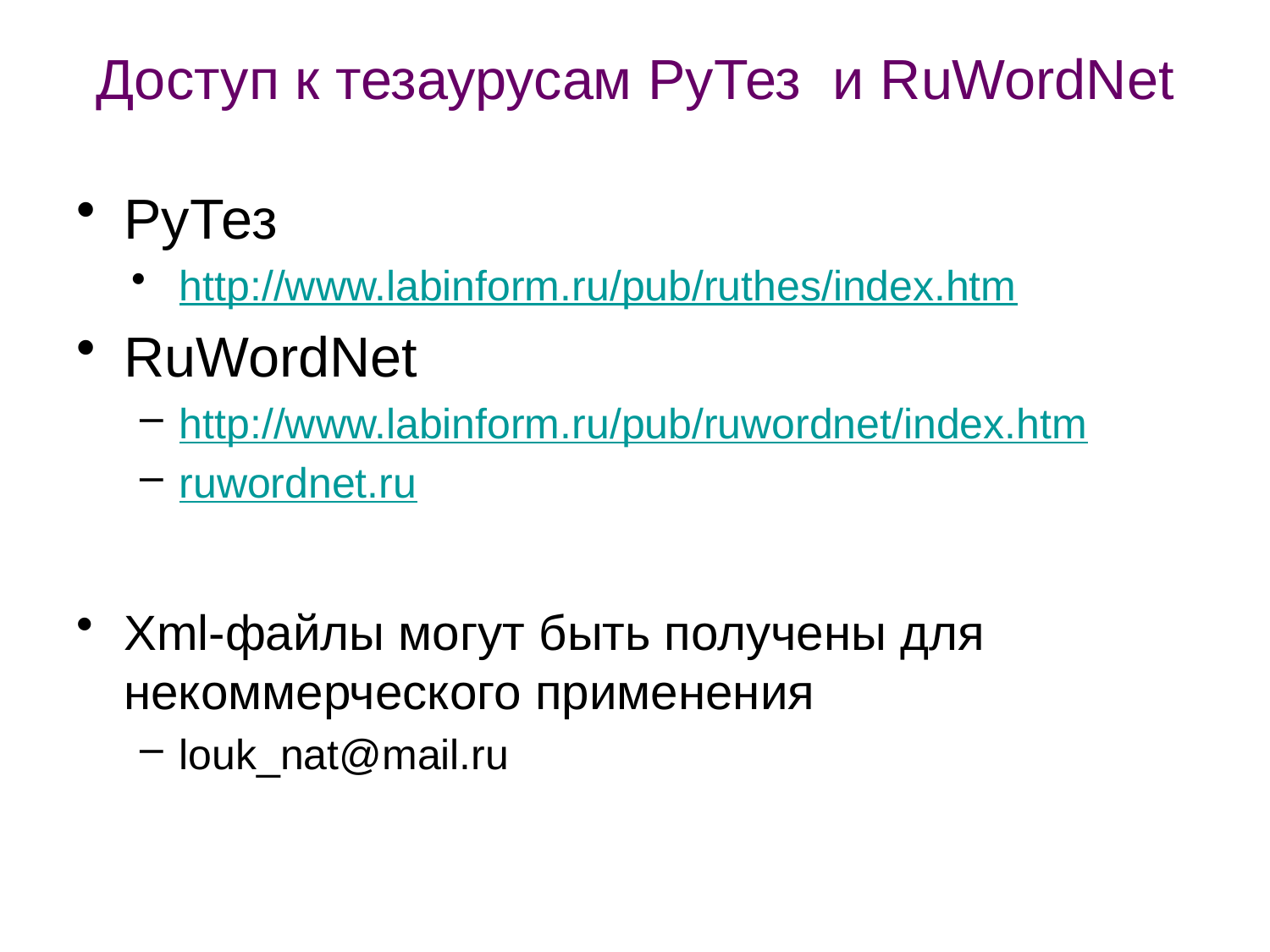

# Доступ к тезаурусам РуТез  и RuWordNet
РуТез
http://www.labinform.ru/pub/ruthes/index.htm
RuWordNet
http://www.labinform.ru/pub/ruwordnet/index.htm
ruwordnet.ru

Xml-файлы могут быть получены для некоммерческого применения
louk_nat@mail.ru